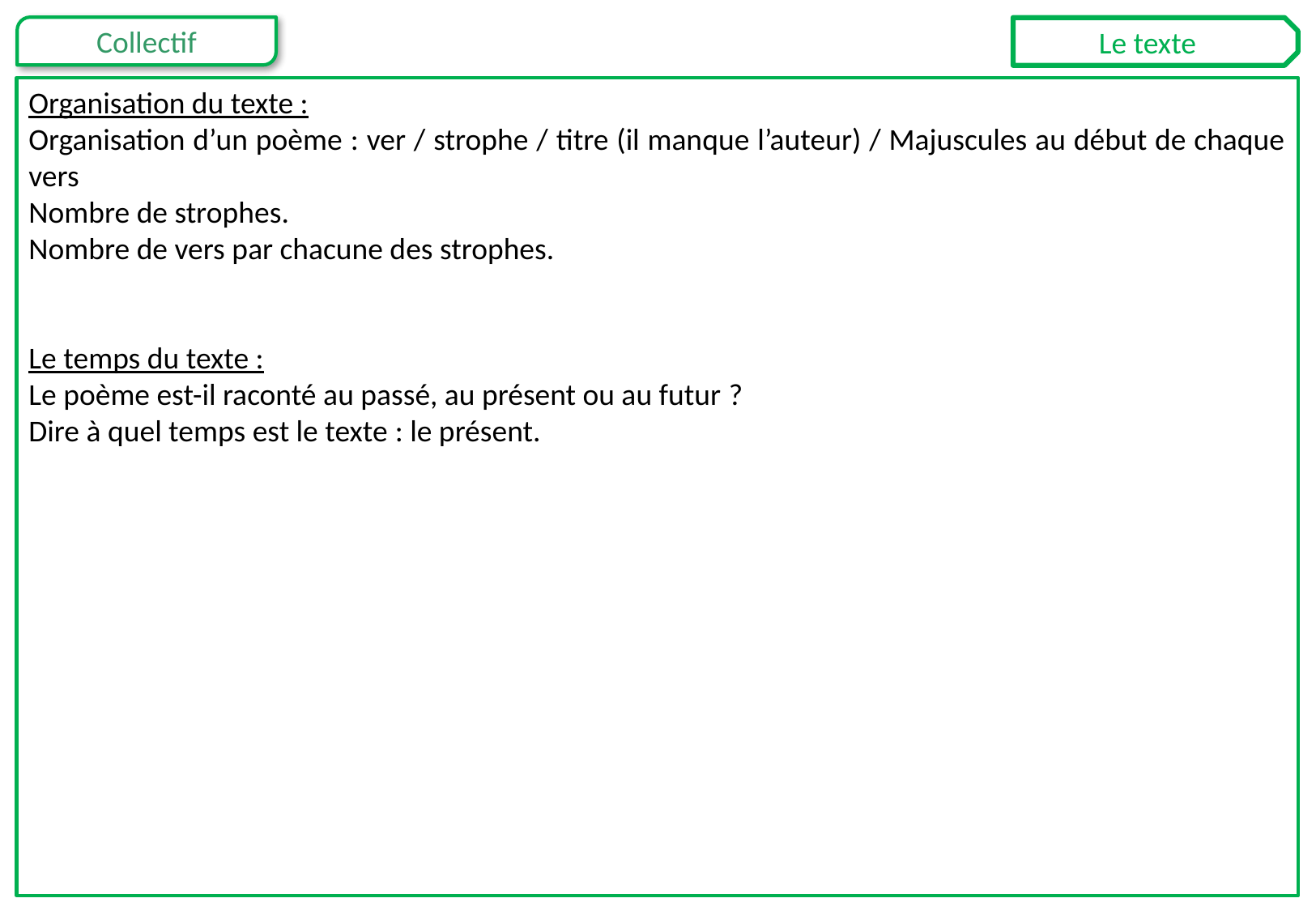

Le texte
Organisation du texte :
Organisation d’un poème : ver / strophe / titre (il manque l’auteur) / Majuscules au début de chaque vers
Nombre de strophes.
Nombre de vers par chacune des strophes.

Le temps du texte :
Le poème est-il raconté au passé, au présent ou au futur ?
Dire à quel temps est le texte : le présent.